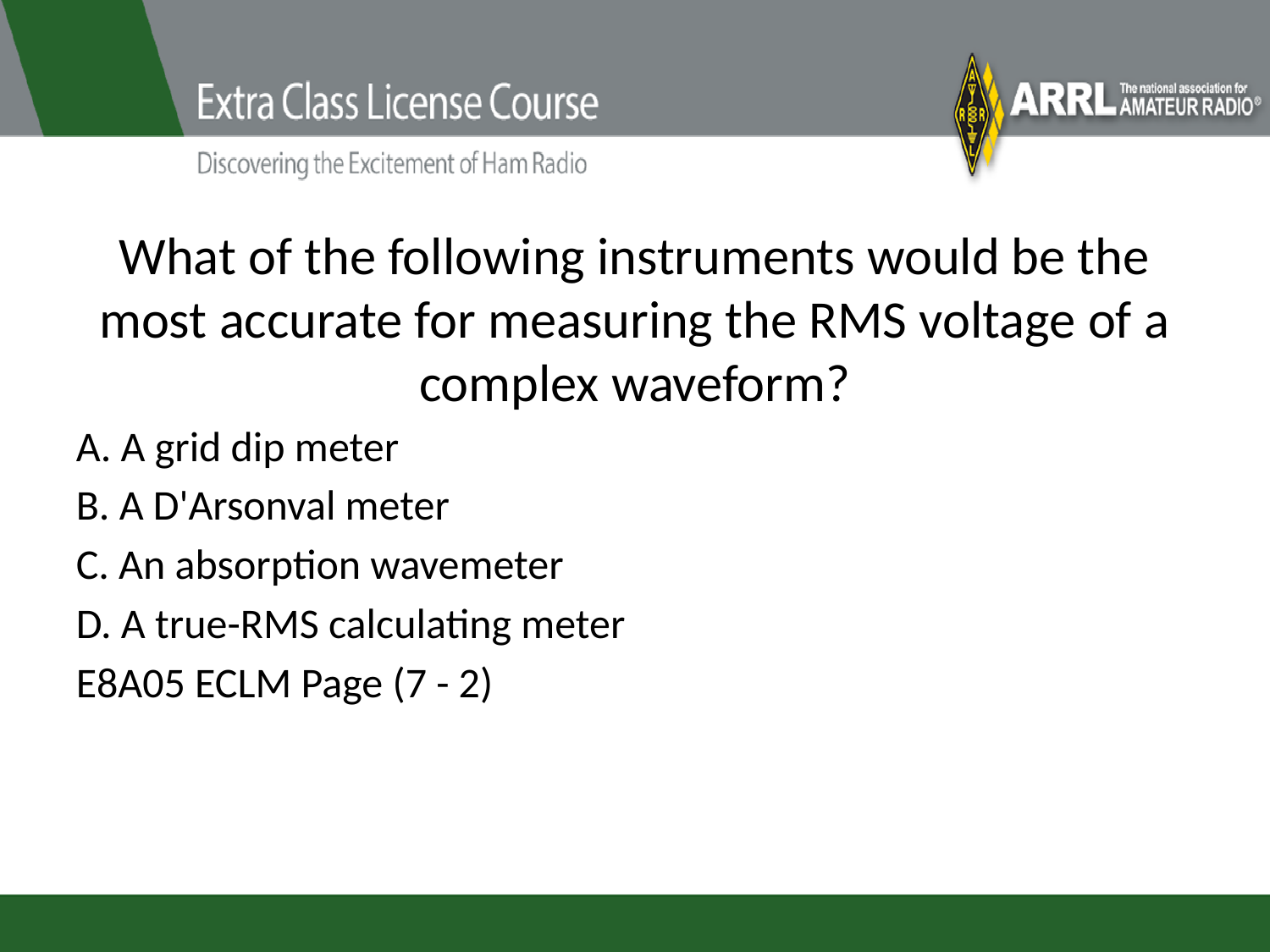

# What of the following instruments would be the most accurate for measuring the RMS voltage of a complex waveform?
A. A grid dip meter
B. A D'Arsonval meter
C. An absorption wavemeter
D. A true-RMS calculating meter
E8A05 ECLM Page (7 - 2)